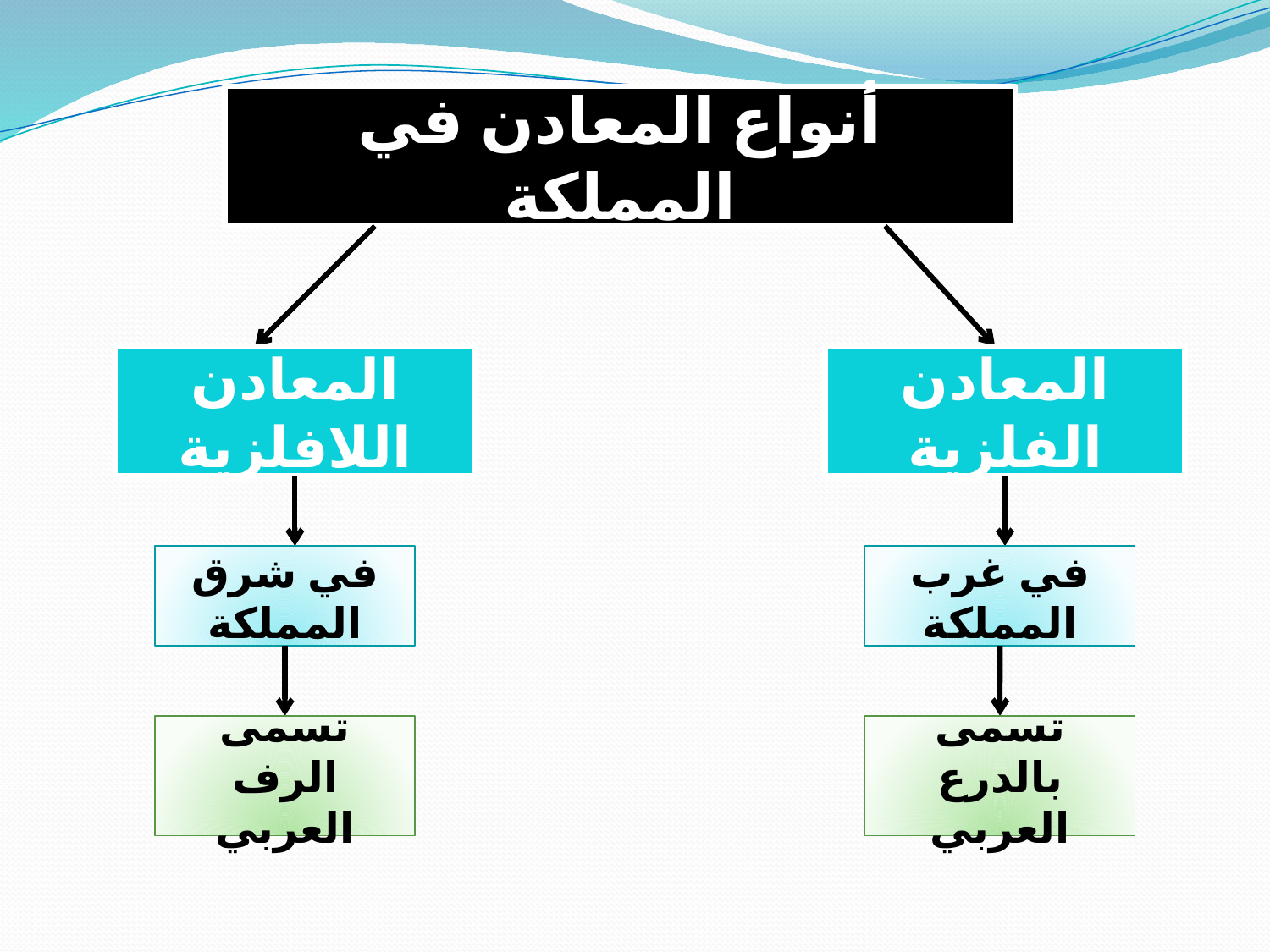

أنواع المعادن في المملكة
المعادن اللافلزية
المعادن الفلزية
في شرق المملكة
في غرب المملكة
تسمى الرف العربي
تسمى بالدرع العربي